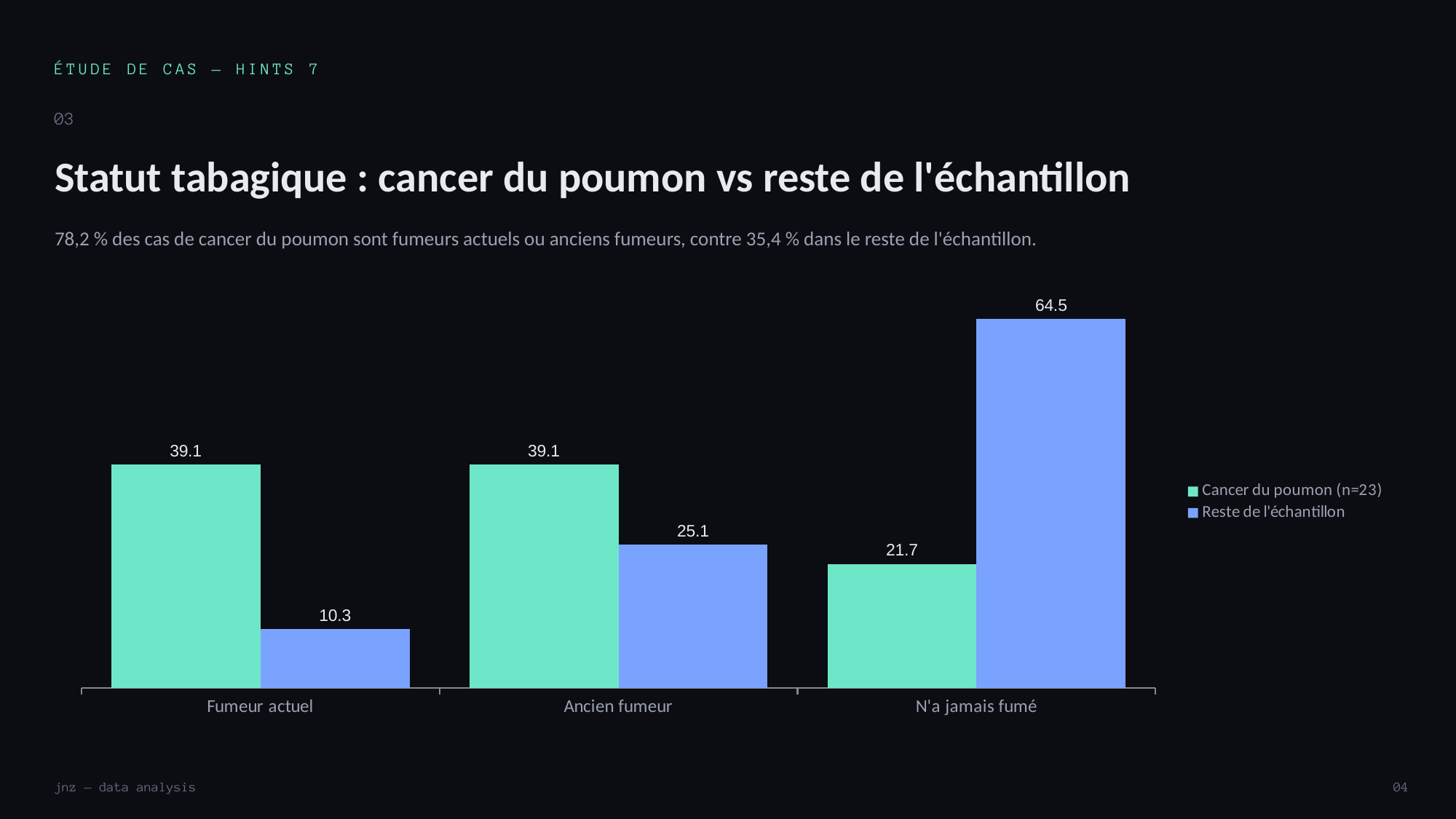

ÉTUDE DE CAS — HINTS 7
03
Statut tabagique : cancer du poumon vs reste de l'échantillon
78,2 % des cas de cancer du poumon sont fumeurs actuels ou anciens fumeurs, contre 35,4 % dans le reste de l'échantillon.

### Chart

| Category | Cancer du poumon (n=23) | Reste de l'échantillon |
|---|---|---|
| Fumeur actuel | 39.1 | 10.3 |
| Ancien fumeur | 39.1 | 25.1 |
| N'a jamais fumé | 21.7 | 64.5 |
jnz — data analysis
04